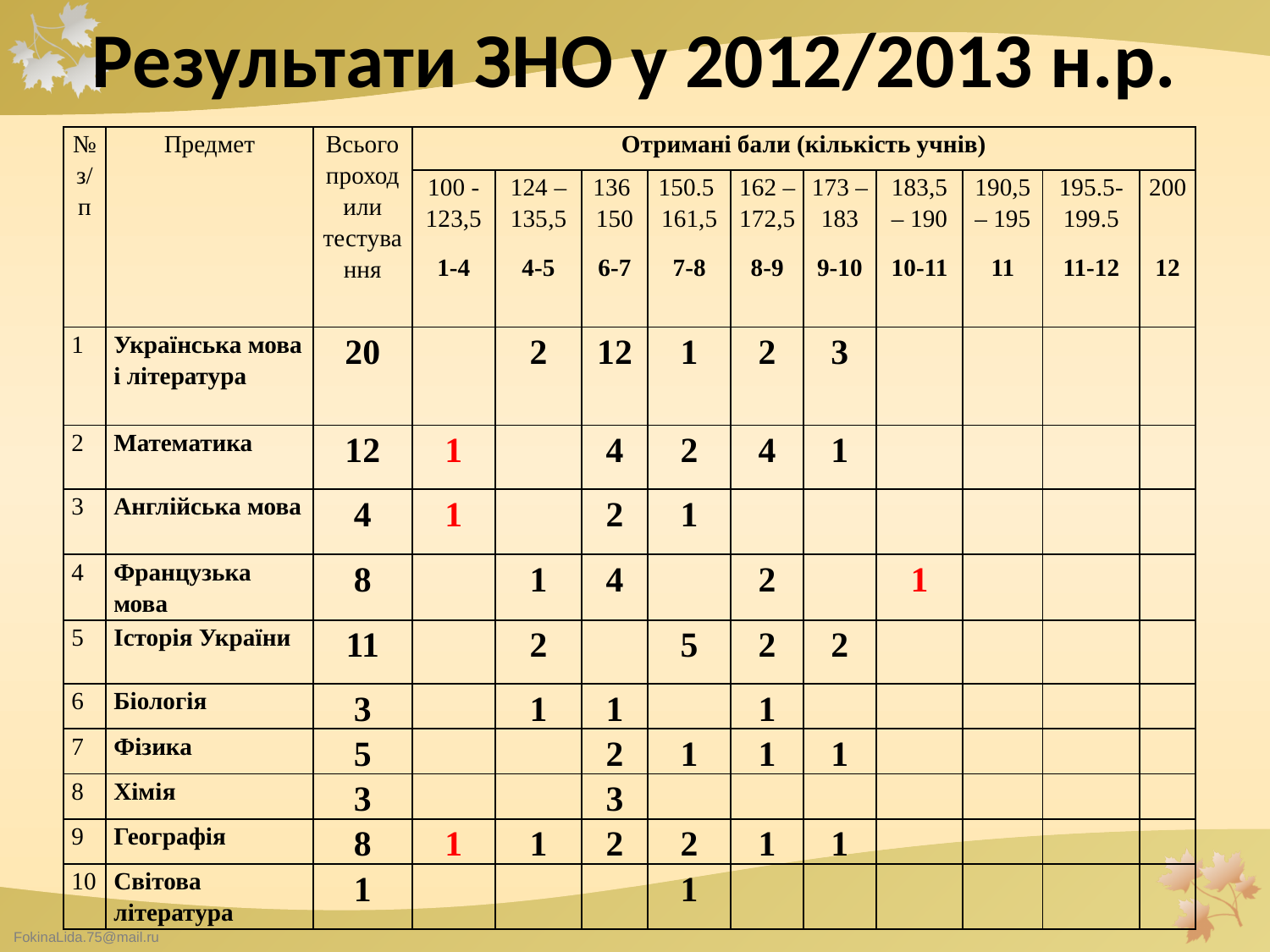

# Результати ЗНО у 2012/2013 н.р.
| № з/п | Предмет | Всього проходили тестування | Отримані бали (кількість учнів) |  |  |  |  |  |  |  |  |  |
| --- | --- | --- | --- | --- | --- | --- | --- | --- | --- | --- | --- | --- |
|  |  |  | 100 -123,5 1-4 | 124 – 135,5 4-5 | 136 150 6-7 | 150.5 161,5 7-8 | 162 – 172,5 8-9 | 173 – 183 9-10 | 183,5 – 190 10-11 | 190,5 – 195 11 | 195.5- 199.5 11-12 | 200 12 |
| 1 | Українська мова і література | 20 |  | 2 | 12 | 1 | 2 | 3 |  |  |  |  |
| 2 | Математика | 12 | 1 |  | 4 | 2 | 4 | 1 |  |  |  |  |
| 3 | Англійська мова | 4 | 1 |  | 2 | 1 |  |  |  |  |  |  |
| 4 | Французька мова | 8 |  | 1 | 4 |  | 2 |  | 1 |  |  |  |
| 5 | Історія України | 11 |  | 2 |  | 5 | 2 | 2 |  |  |  |  |
| 6 | Біологія | 3 |  | 1 | 1 |  | 1 |  |  |  |  |  |
| 7 | Фізика | 5 |  |  | 2 | 1 | 1 | 1 |  |  |  |  |
| 8 | Хімія | 3 |  |  | 3 |  |  |  |  |  |  |  |
| 9 | Географія | 8 | 1 | 1 | 2 | 2 | 1 | 1 |  |  |  |  |
| 10 | Світова література | 1 |  |  |  | 1 |  |  |  |  |  |  |